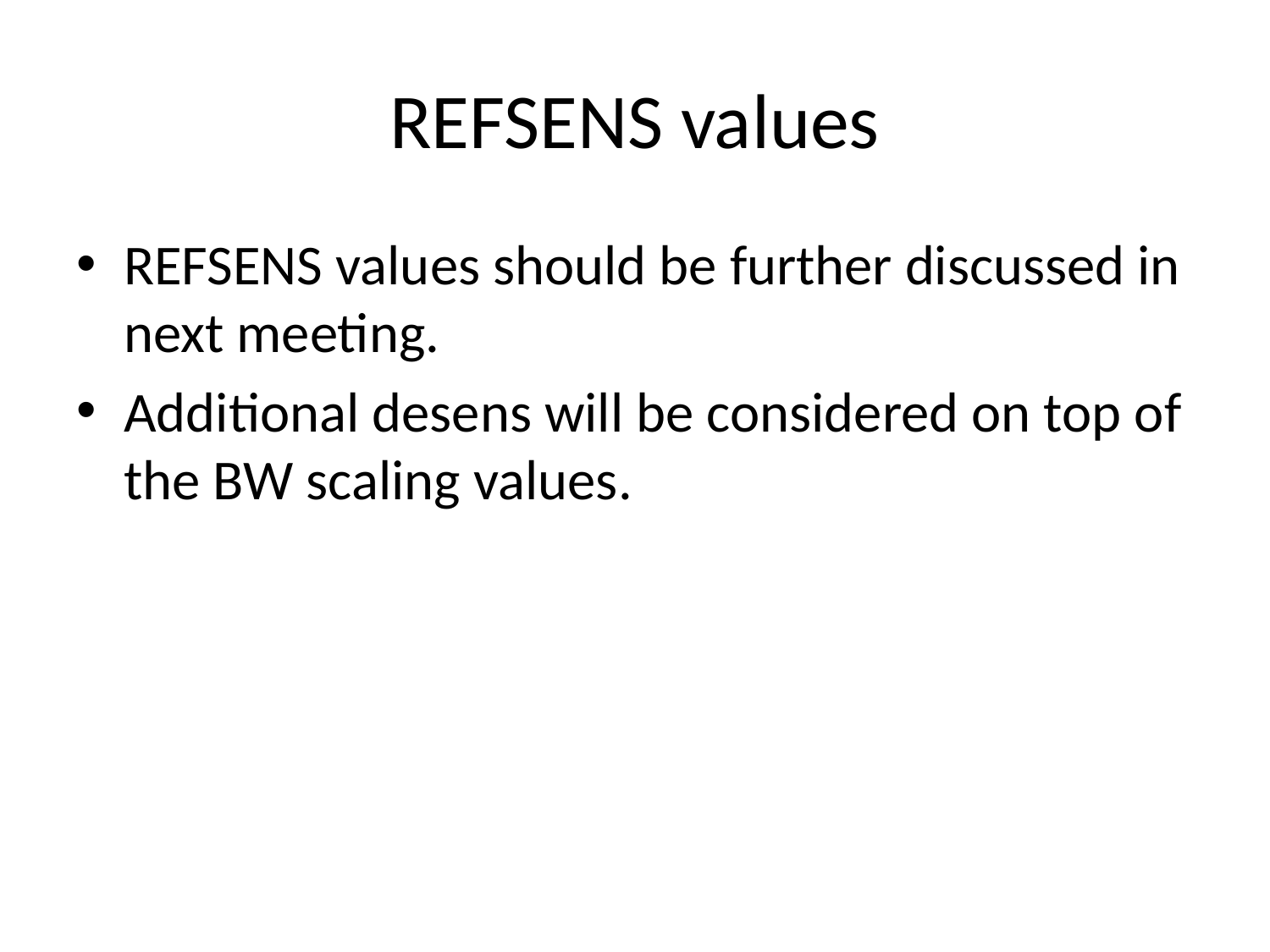

# REFSENS values
REFSENS values should be further discussed in next meeting.
Additional desens will be considered on top of the BW scaling values.